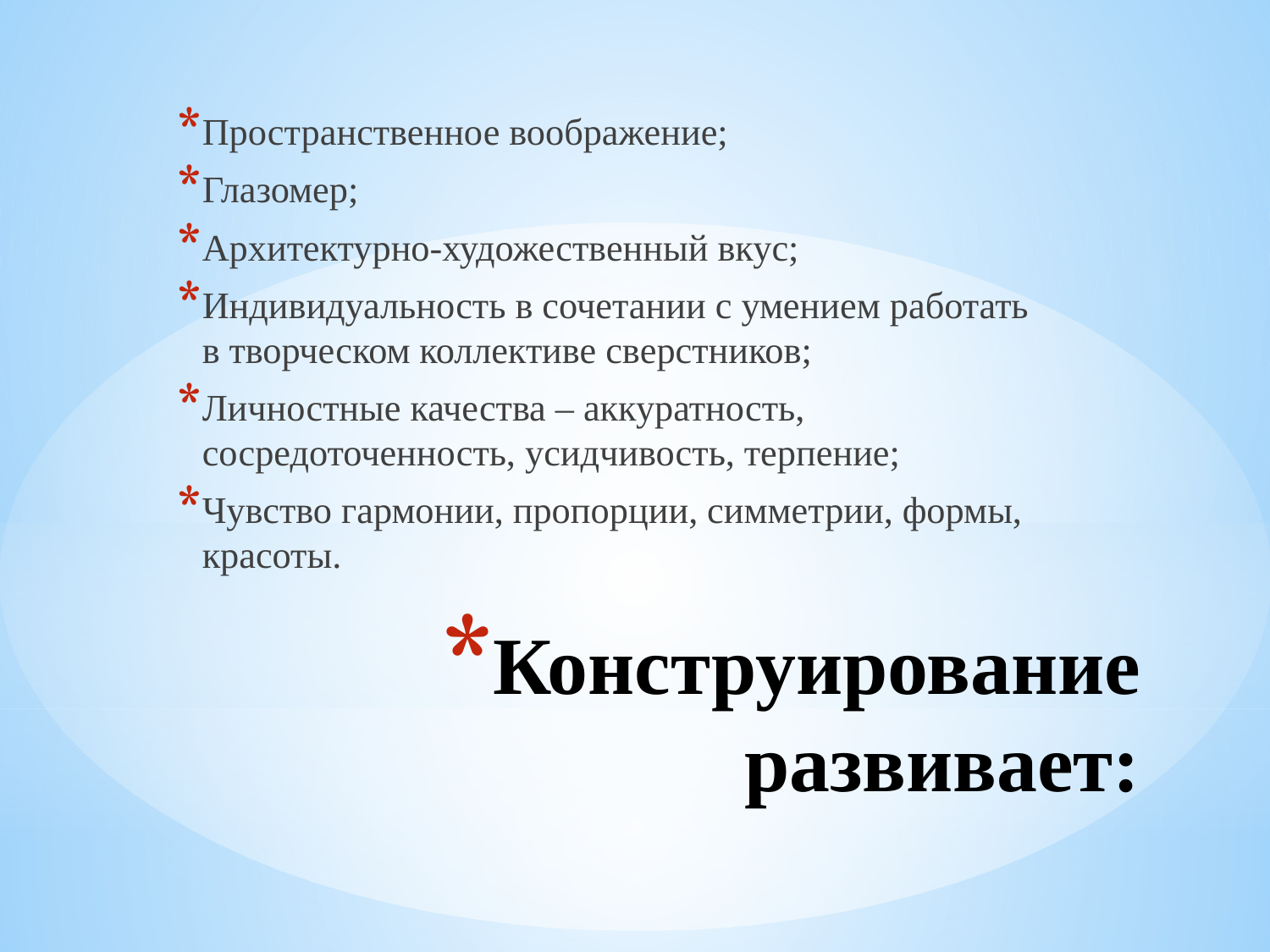

Пространственное воображение;
Глазомер;
Архитектурно-художественный вкус;
Индивидуальность в сочетании с умением работать в творческом коллективе сверстников;
Личностные качества – аккуратность, сосредоточенность, усидчивость, терпение;
Чувство гармонии, пропорции, симметрии, формы, красоты.
# Конструирование развивает: